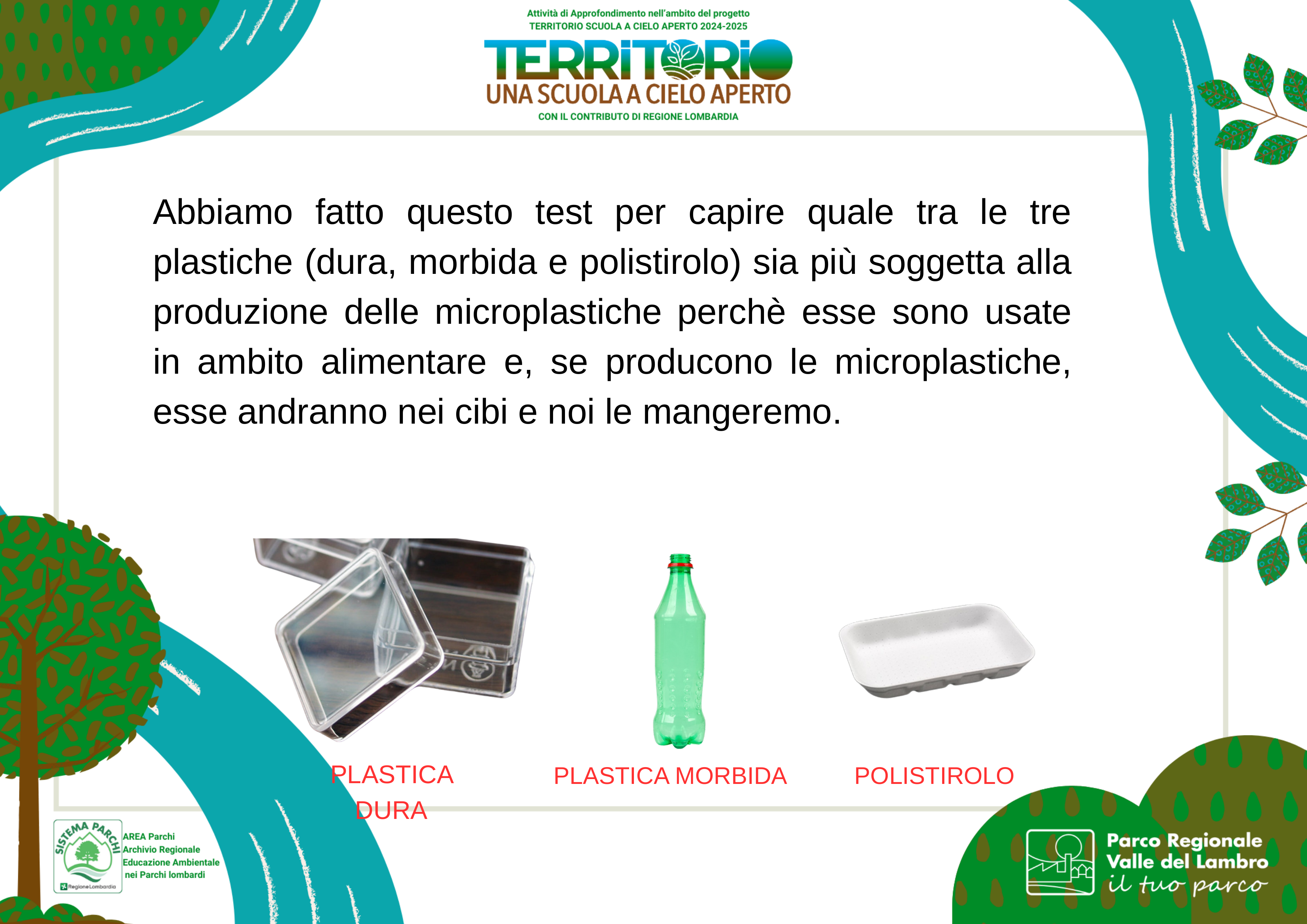

Abbiamo fatto questo test per capire quale tra le tre plastiche (dura, morbida e polistirolo) sia più soggetta alla produzione delle microplastiche perchè esse sono usate in ambito alimentare e, se producono le microplastiche, esse andranno nei cibi e noi le mangeremo.

PLASTICA DURA
PLASTICA MORBIDA
POLISTIROLO